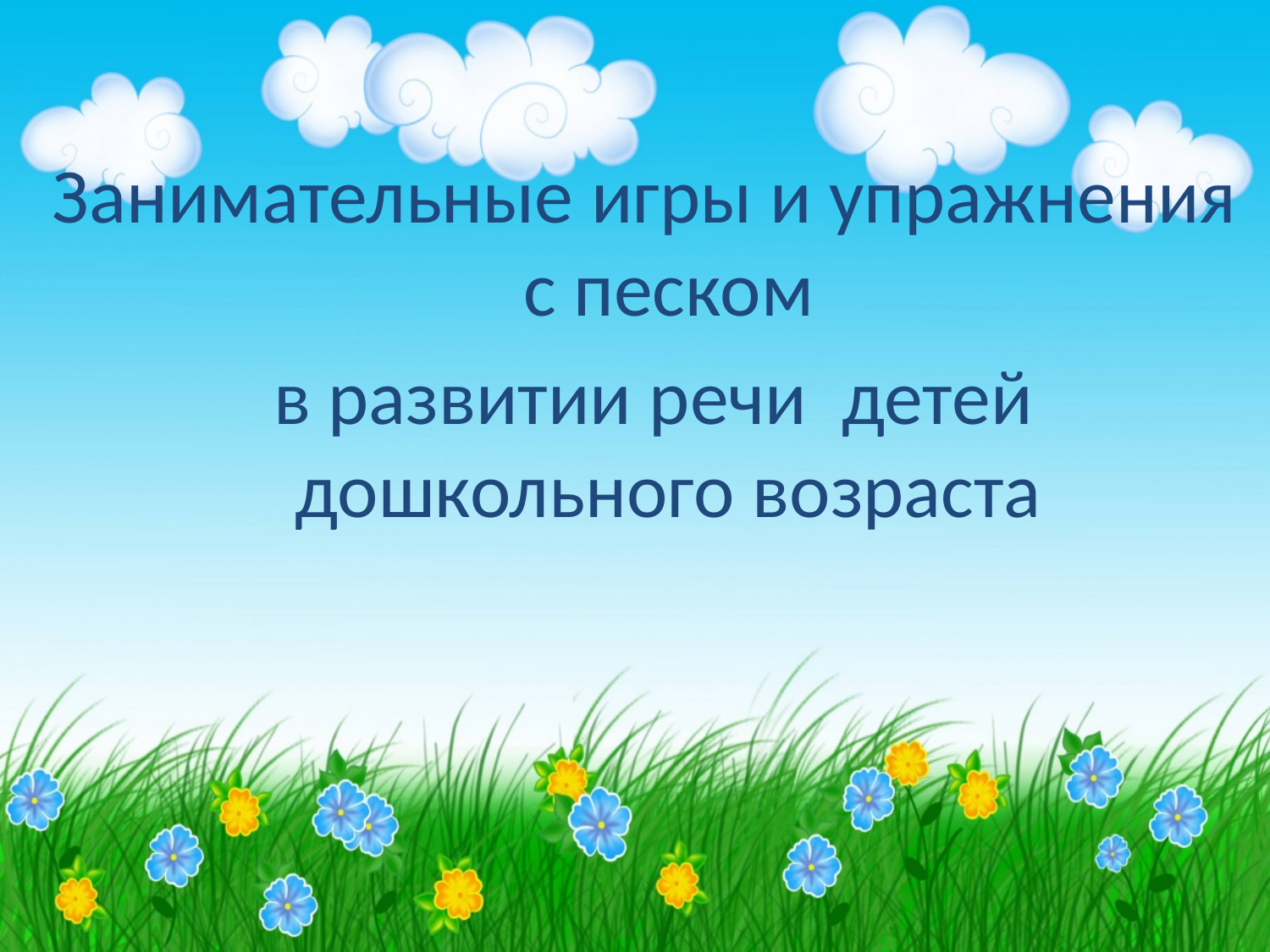

Занимательные игры и упражнения с песком
 в развитии речи  детей дошкольного возраста